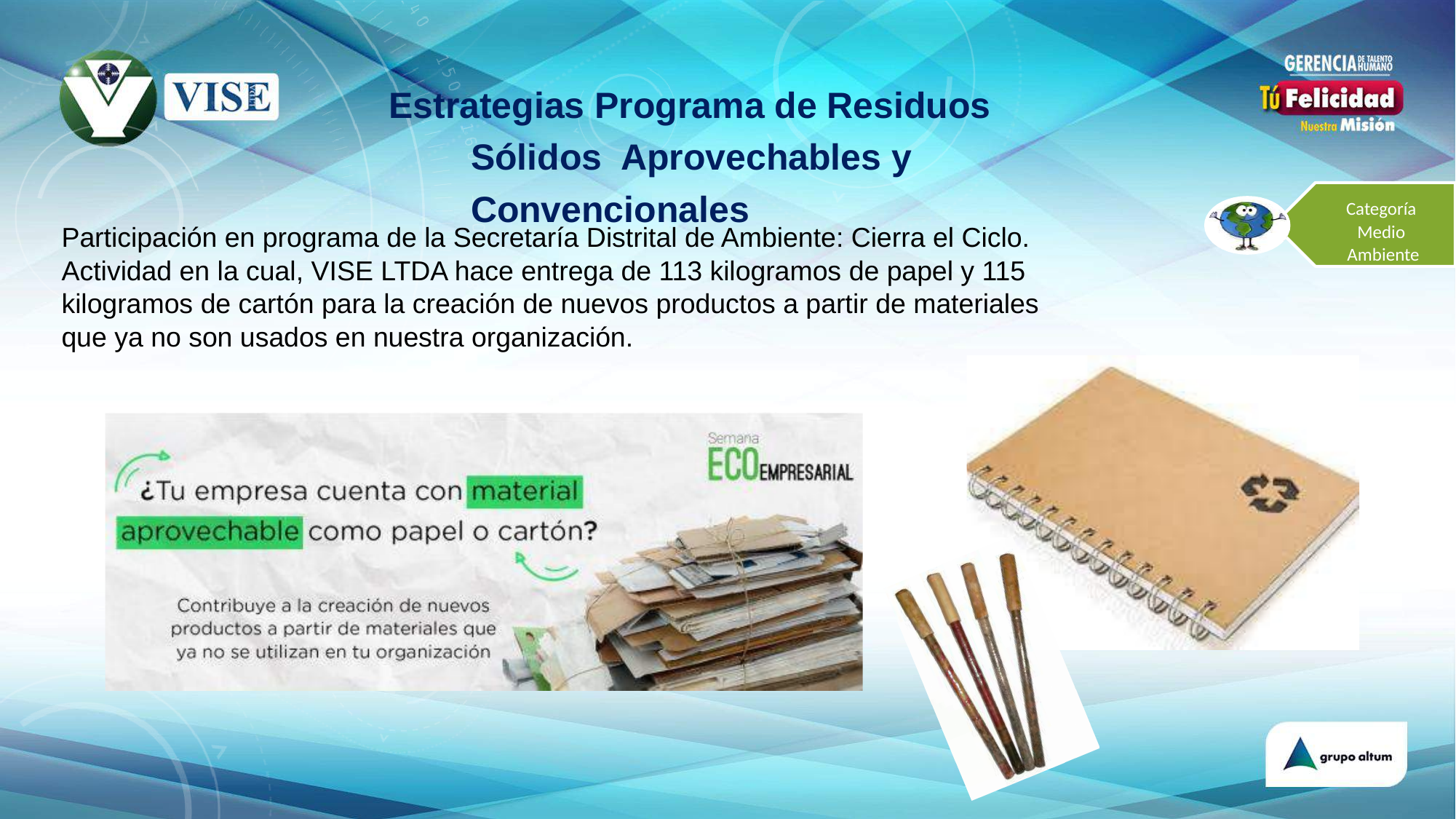

# Estrategias Programa de Residuos Sólidos  Aprovechables y Convencionales

Categoría  Medio  Ambiente

Participación en programa de la Secretaría Distrital de Ambiente: Cierra el Ciclo.  Actividad en la cual, VISE LTDA hace entrega de 113 kilogramos de papel y 115  kilogramos de cartón para la creación de nuevos productos a partir de materiales  que ya no son usados en nuestra organización.